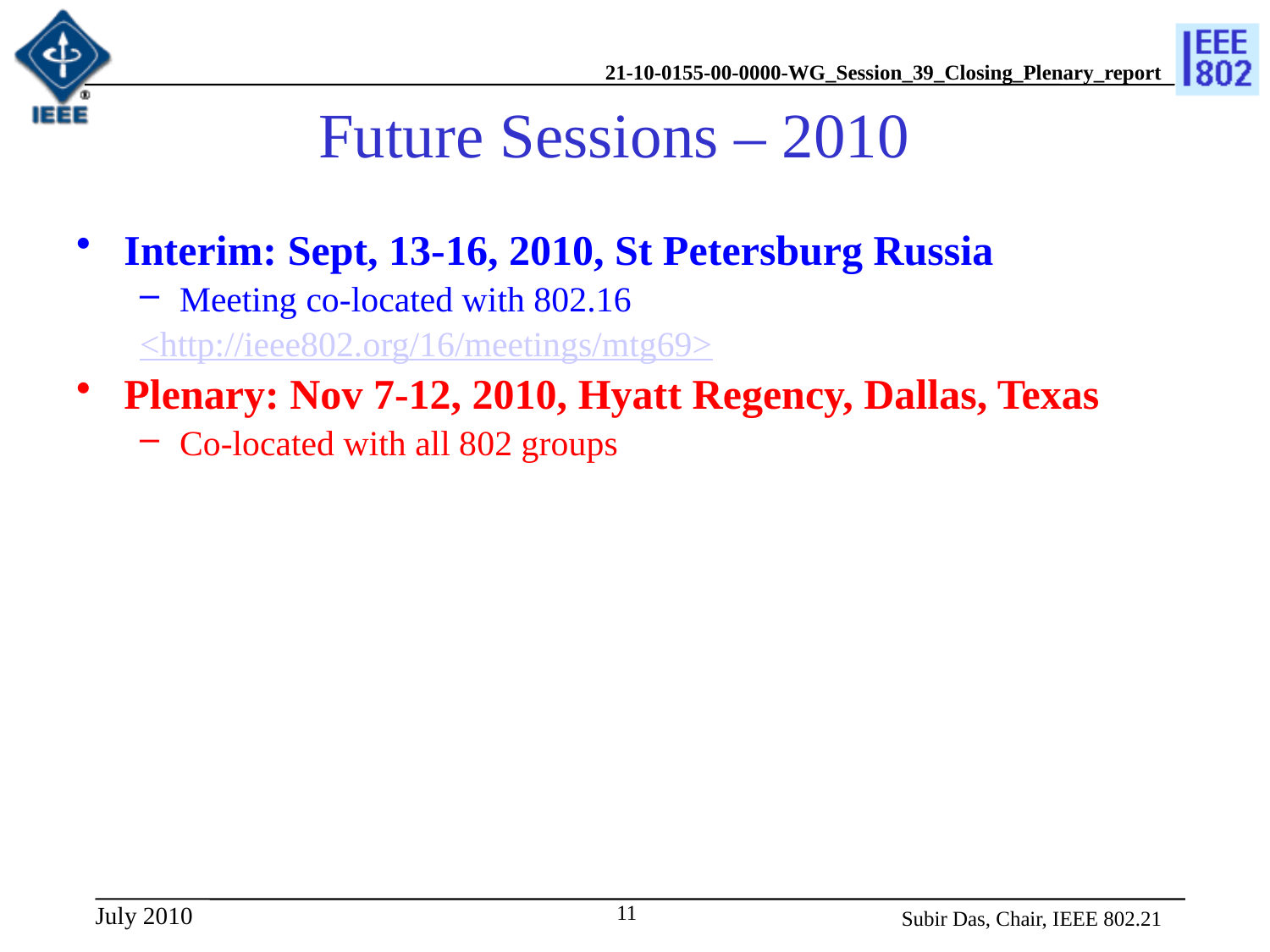

# Future Sessions – 2010
Interim: Sept, 13-16, 2010, St Petersburg Russia
Meeting co-located with 802.16
<http://ieee802.org/16/meetings/mtg69>
Plenary: Nov 7-12, 2010, Hyatt Regency, Dallas, Texas
Co-located with all 802 groups
Subir Das, Chair, IEEE 802.21
 11